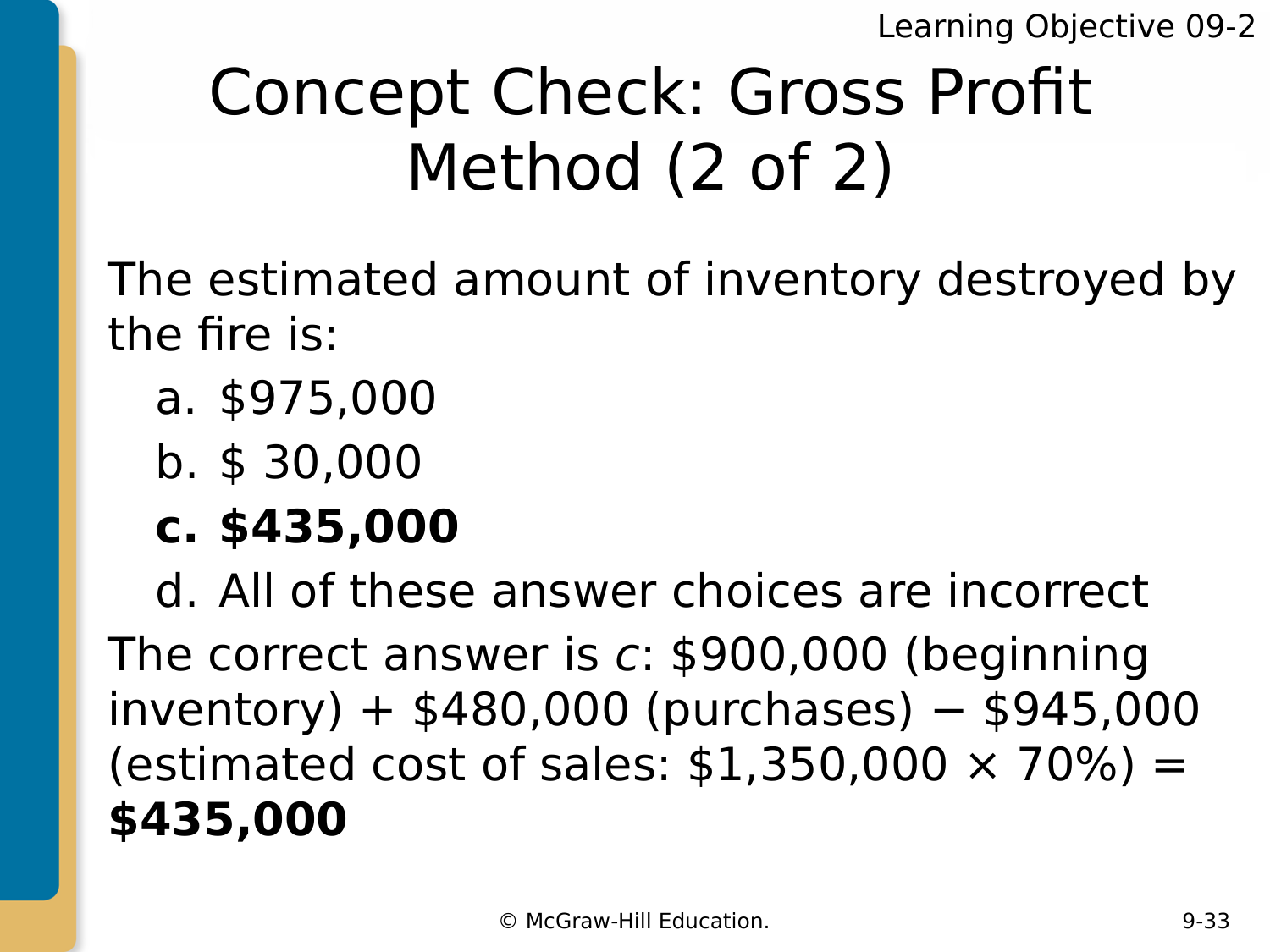

Learning Objective 09-2
# Concept Check: Gross Profit Method (2 of 2)
The estimated amount of inventory destroyed by the fire is:
$975,000
$ 30,000
$435,000
All of these answer choices are incorrect
The correct answer is c: $900,000 (beginning inventory) + $480,000 (purchases) − $945,000 (estimated cost of sales: $1,350,000 × 70%) = $435,000